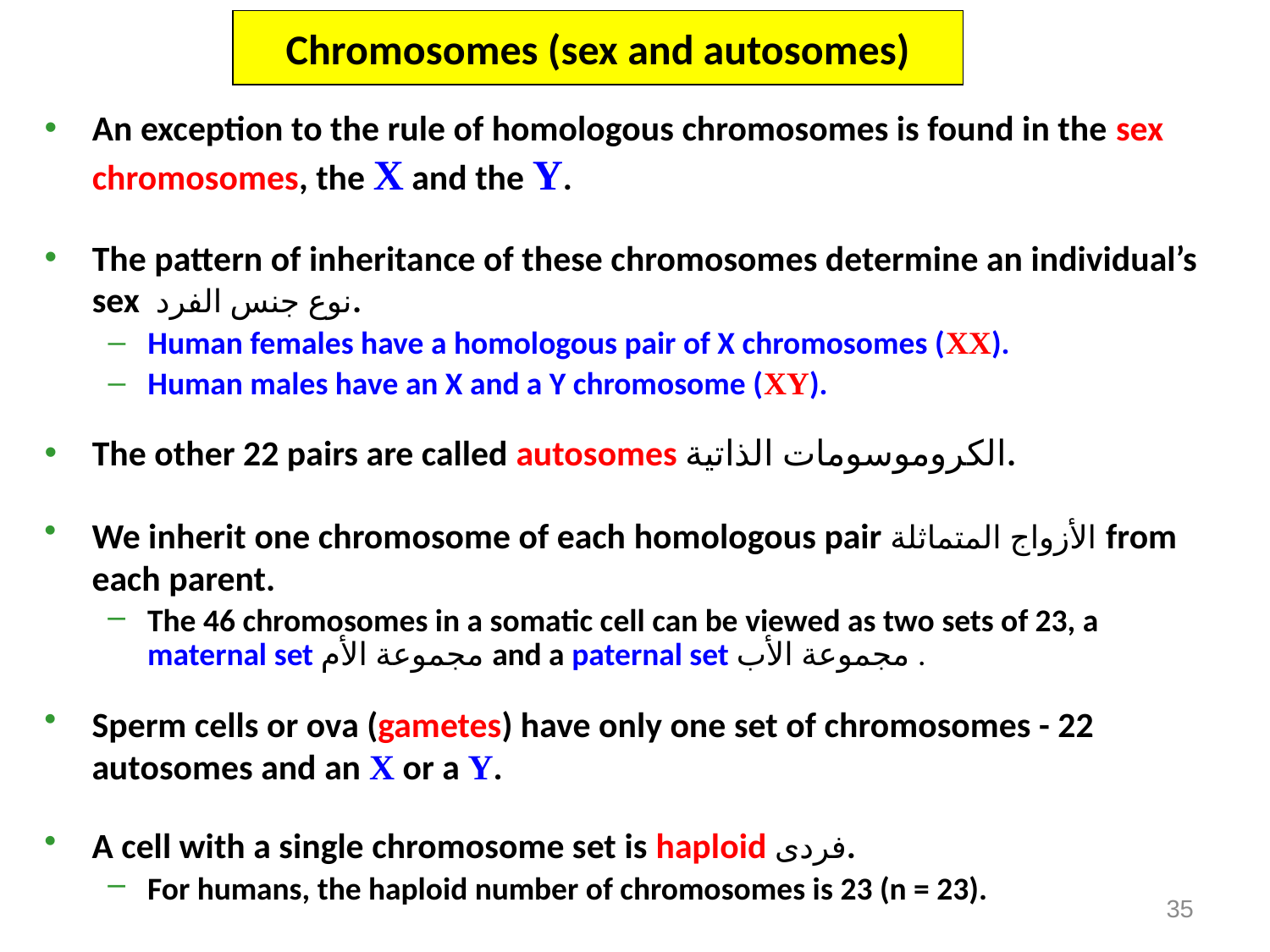

Chromosomes (sex and autosomes)
An exception to the rule of homologous chromosomes is found in the sex chromosomes, the X and the Y.

The pattern of inheritance of these chromosomes determine an individual’s sex  نوع جنس الفرد.
Human females have a homologous pair of X chromosomes (XX).
Human males have an X and a Y chromosome (XY).

The other 22 pairs are called autosomes الكروموسومات الذاتية.
We inherit one chromosome of each homologous pair الأزواج المتماثلة from each parent.
The 46 chromosomes in a somatic cell can be viewed as two sets of 23, a maternal set مجموعة الأم and a paternal set مجموعة الأب .

Sperm cells or ova (gametes) have only one set of chromosomes - 22 autosomes and an X or a Y.

A cell with a single chromosome set is haploid فردى.
For humans, the haploid number of chromosomes is 23 (n = 23).
35